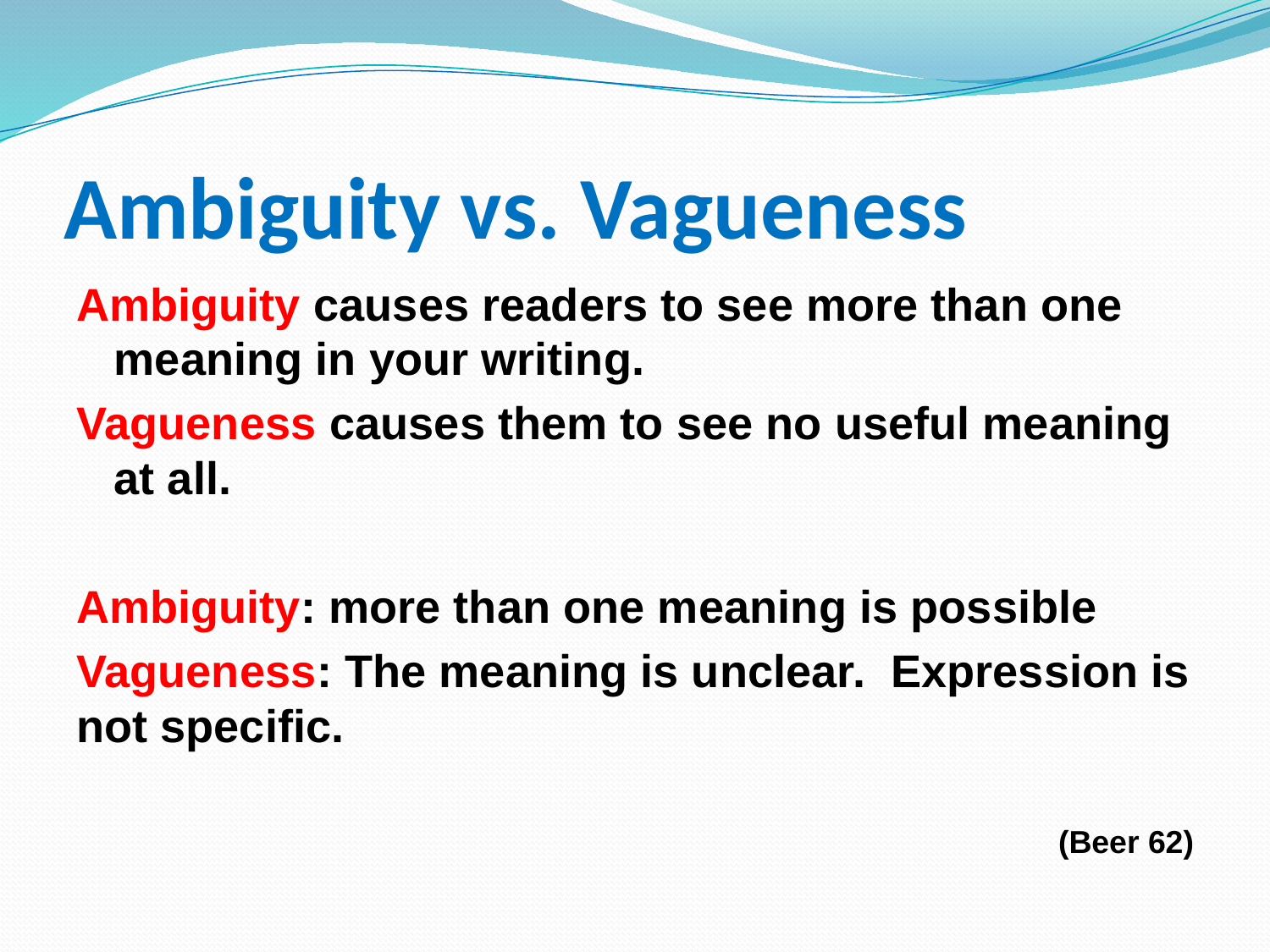

# Ambiguity vs. Vagueness
Ambiguity causes readers to see more than one meaning in your writing.
Vagueness causes them to see no useful meaning at all.

Ambiguity: more than one meaning is possible
Vagueness: The meaning is unclear.  Expression is not specific.

(Beer 62)